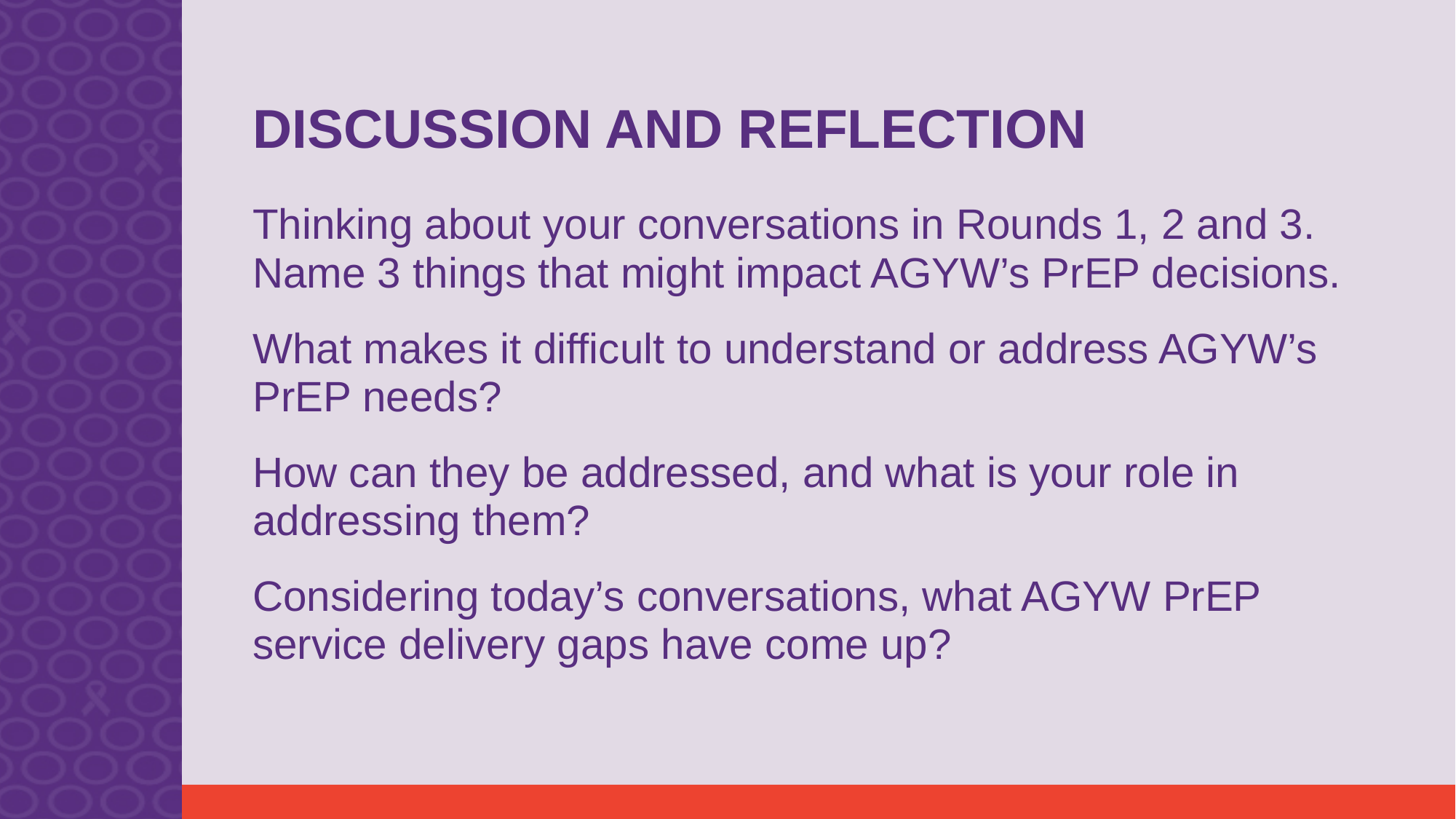

# DISCUSSION AND REFLECTION
Thinking about your conversations in Rounds 1, 2 and 3. Name 3 things that might impact AGYW’s PrEP decisions.
What makes it difficult to understand or address AGYW’s PrEP needs?
How can they be addressed, and what is your role in addressing them?
Considering today’s conversations, what AGYW PrEP service delivery gaps have come up?